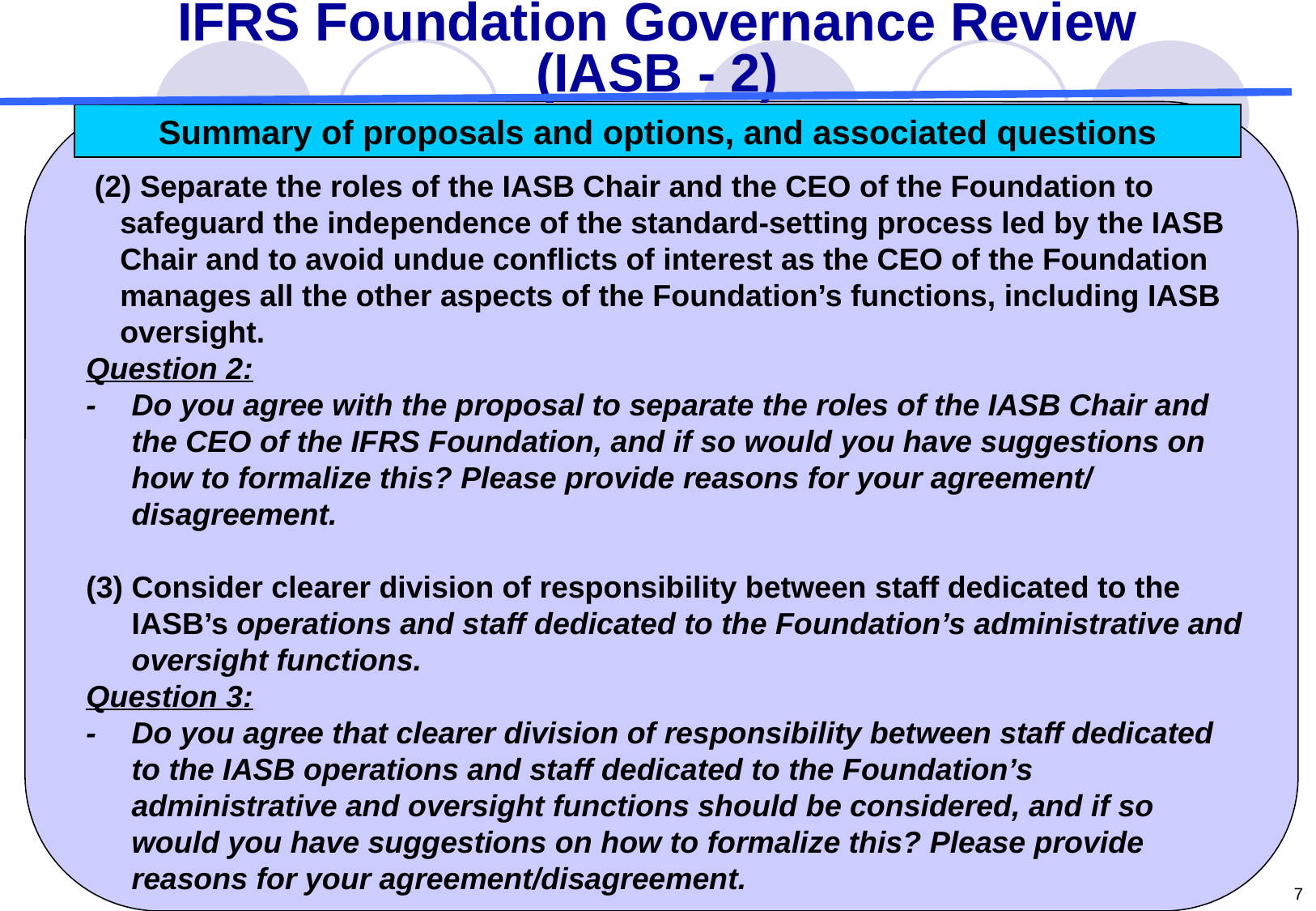

IFRS Foundation Governance Review
(IASB - 2)

 (2) Separate the roles of the IASB Chair and the CEO of the Foundation to
    safeguard the independence of the standard-setting process led by the IASB
    Chair and to avoid undue conflicts of interest as the CEO of the Foundation
    manages all the other aspects of the Foundation’s functions, including IASB
    oversight.
Question 2:
-	Do you agree with the proposal to separate the roles of the IASB Chair and the CEO of the IFRS Foundation, and if so would you have suggestions on how to formalize this? Please provide reasons for your agreement/ disagreement.

(3) Consider clearer division of responsibility between staff dedicated to the IASB’s operations and staff dedicated to the Foundation’s administrative and oversight functions.
Question 3:
-	Do you agree that clearer division of responsibility between staff dedicated to the IASB operations and staff dedicated to the Foundation’s administrative and oversight functions should be considered, and if so would you have suggestions on how to formalize this? Please provide reasons for your agreement/disagreement.
Summary of proposals and options, and associated questions
7